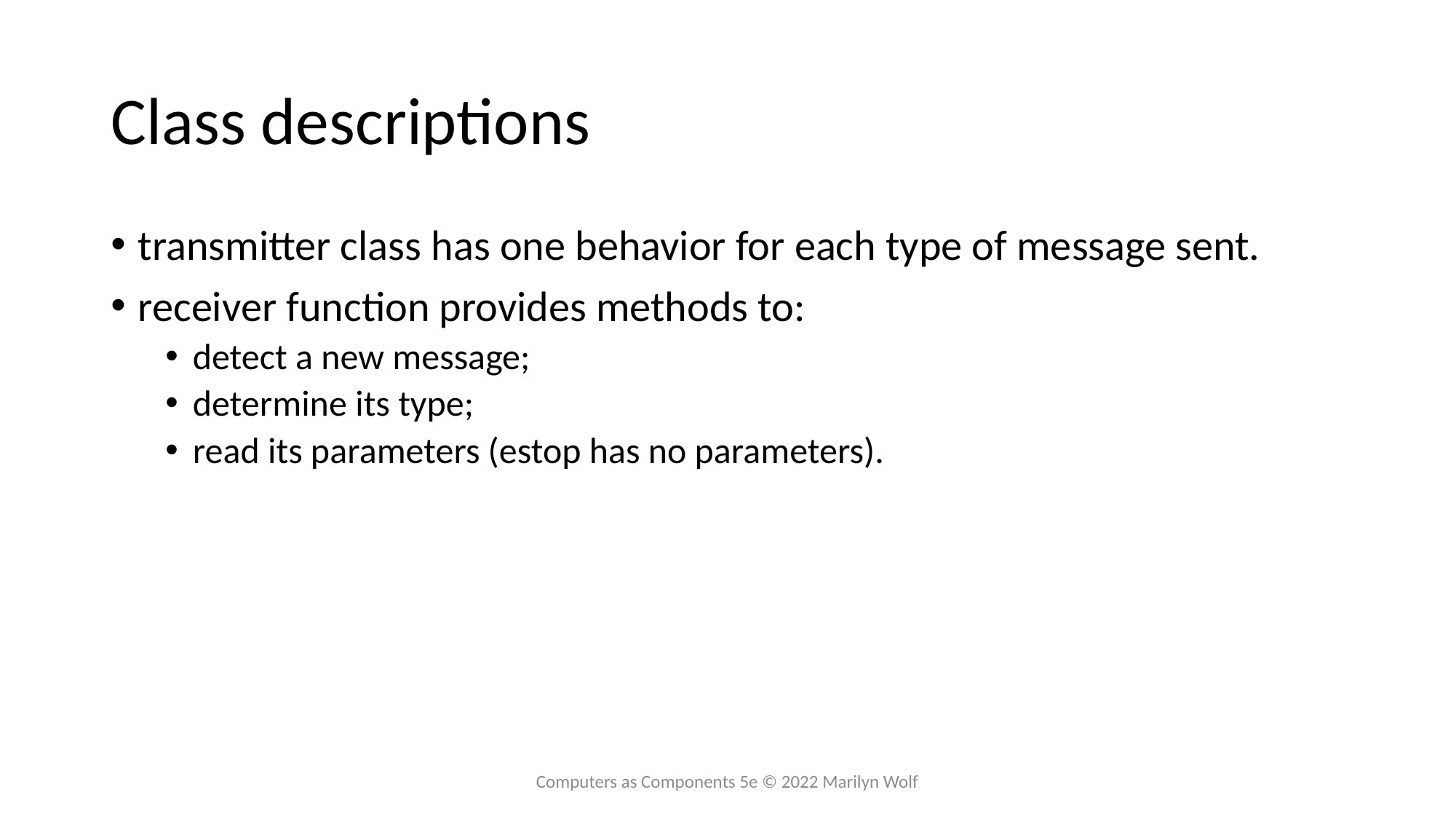

# Class descriptions
transmitter class has one behavior for each type of message sent.
receiver function provides methods to:
detect a new message;
determine its type;
read its parameters (estop has no parameters).
Computers as Components 5e © 2022 Marilyn Wolf